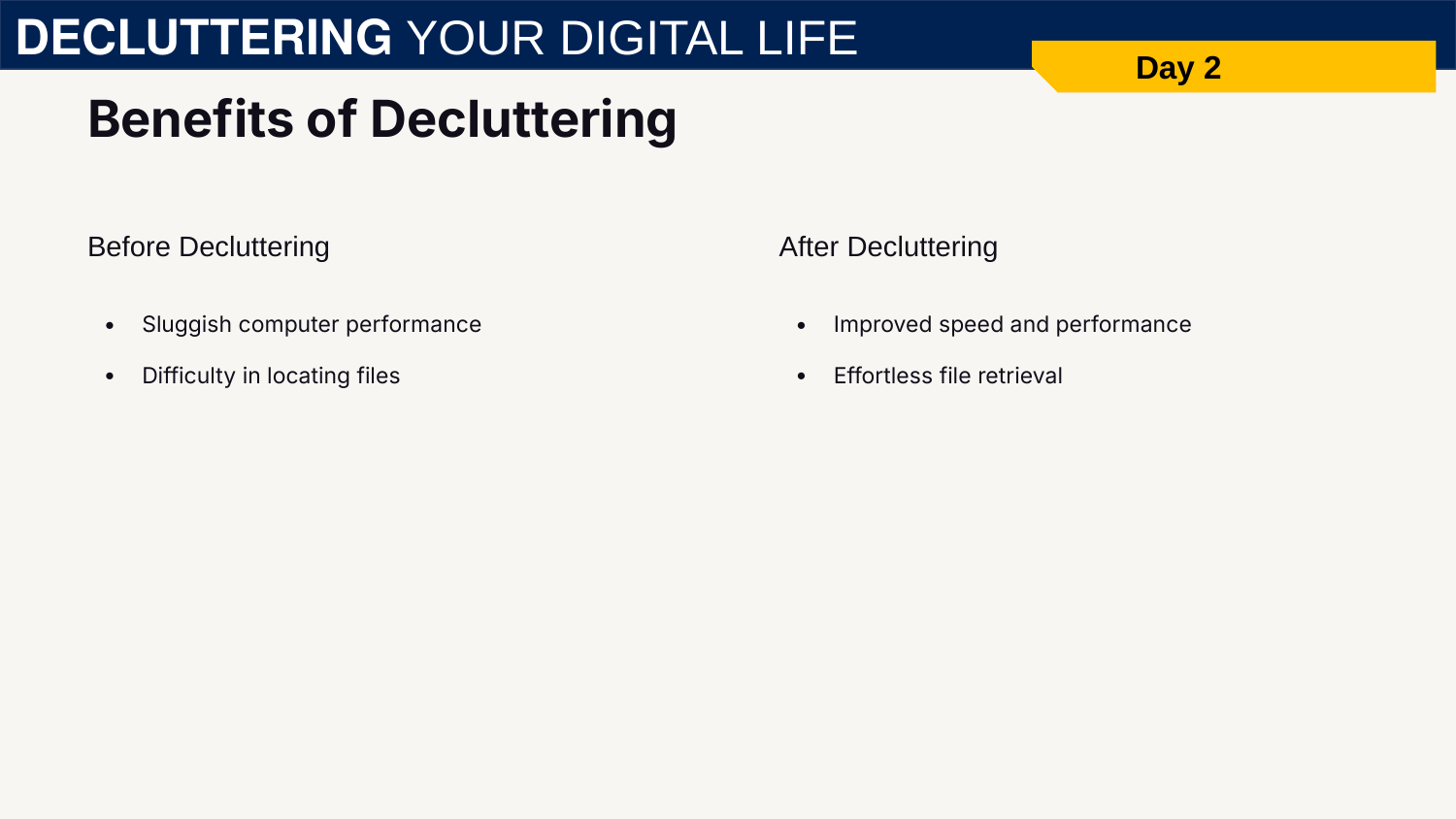

DECLUTTERING YOUR DIGITAL LIFE
Day 2

# Benefits of Decluttering
Before Decluttering
After Decluttering
Sluggish computer performance
Difficulty in locating files
Improved speed and performance
Effortless file retrieval